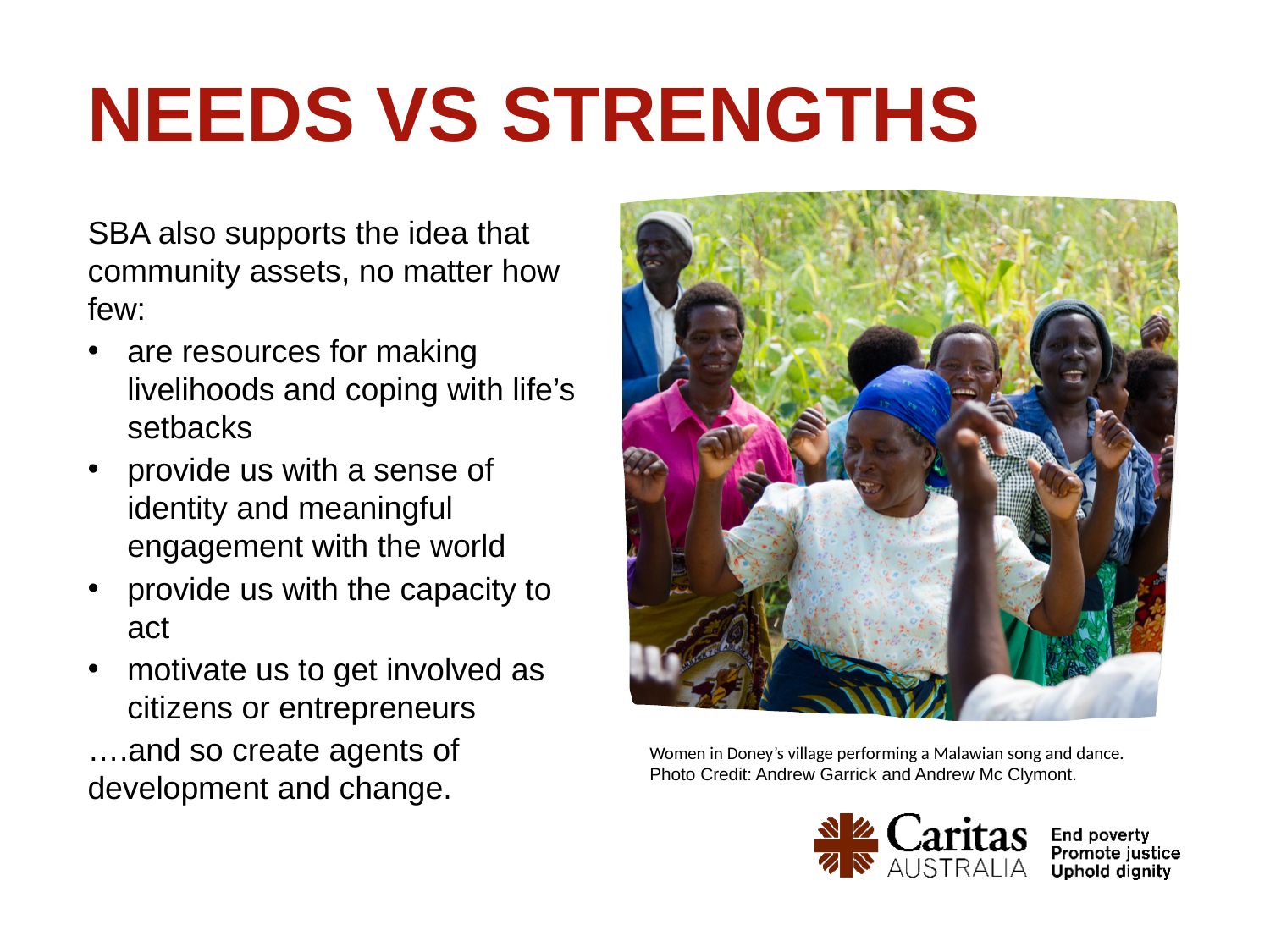

# NEEDS VS STRENGTHS

SBA also supports the idea that community assets, no matter how few:
are resources for making livelihoods and coping with life’s setbacks
provide us with a sense of identity and meaningful engagement with the world
provide us with the capacity to act
motivate us to get involved as citizens or entrepreneurs
….and so create agents of development and change.
Women in Doney’s village performing a Malawian song and dance.  Photo Credit: Andrew Garrick and Andrew Mc Clymont.